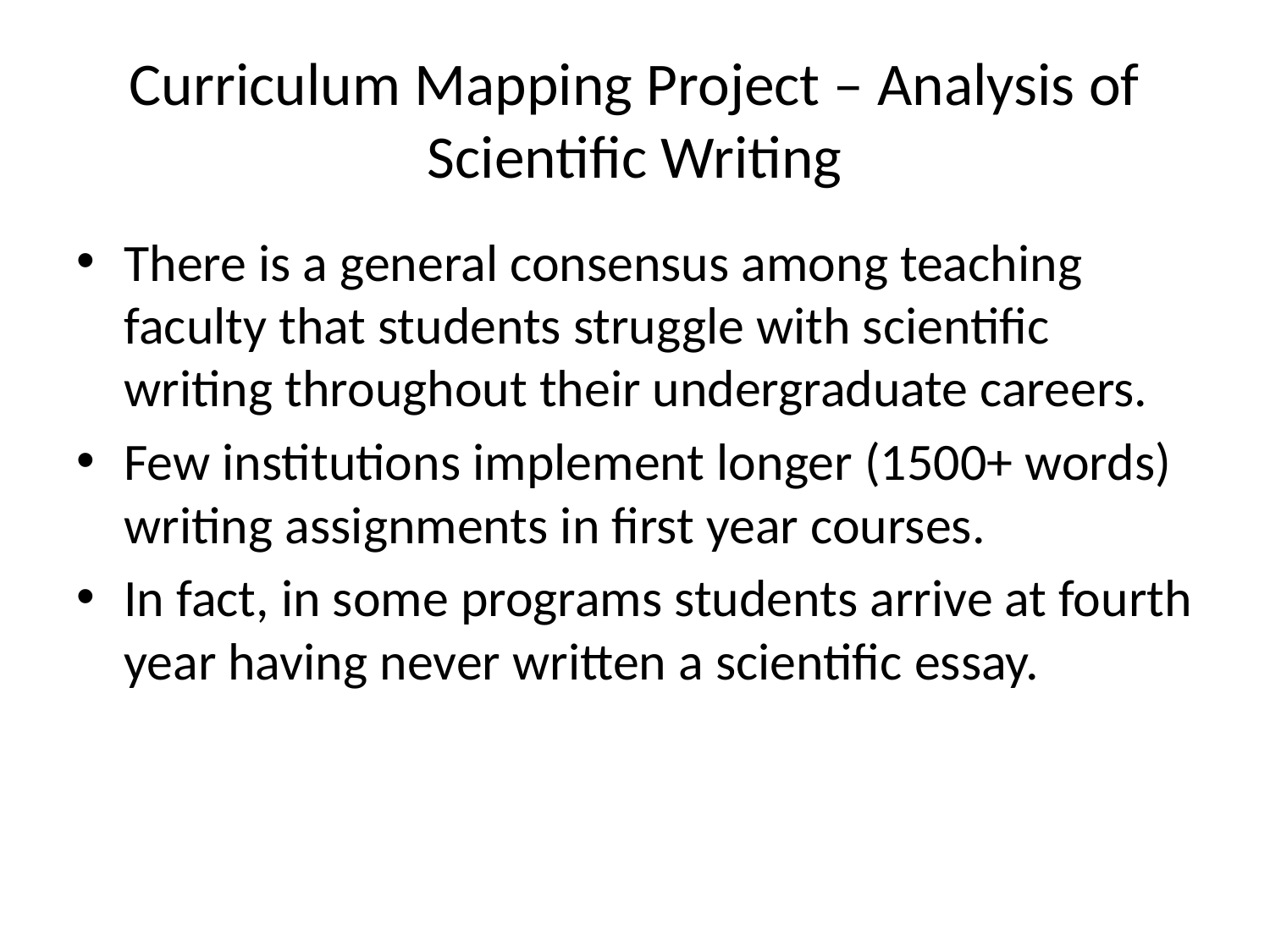

# Curriculum Mapping Project – Analysis of Scientific Writing
There is a general consensus among teaching faculty that students struggle with scientific writing throughout their undergraduate careers.
Few institutions implement longer (1500+ words) writing assignments in first year courses.
In fact, in some programs students arrive at fourth year having never written a scientific essay.